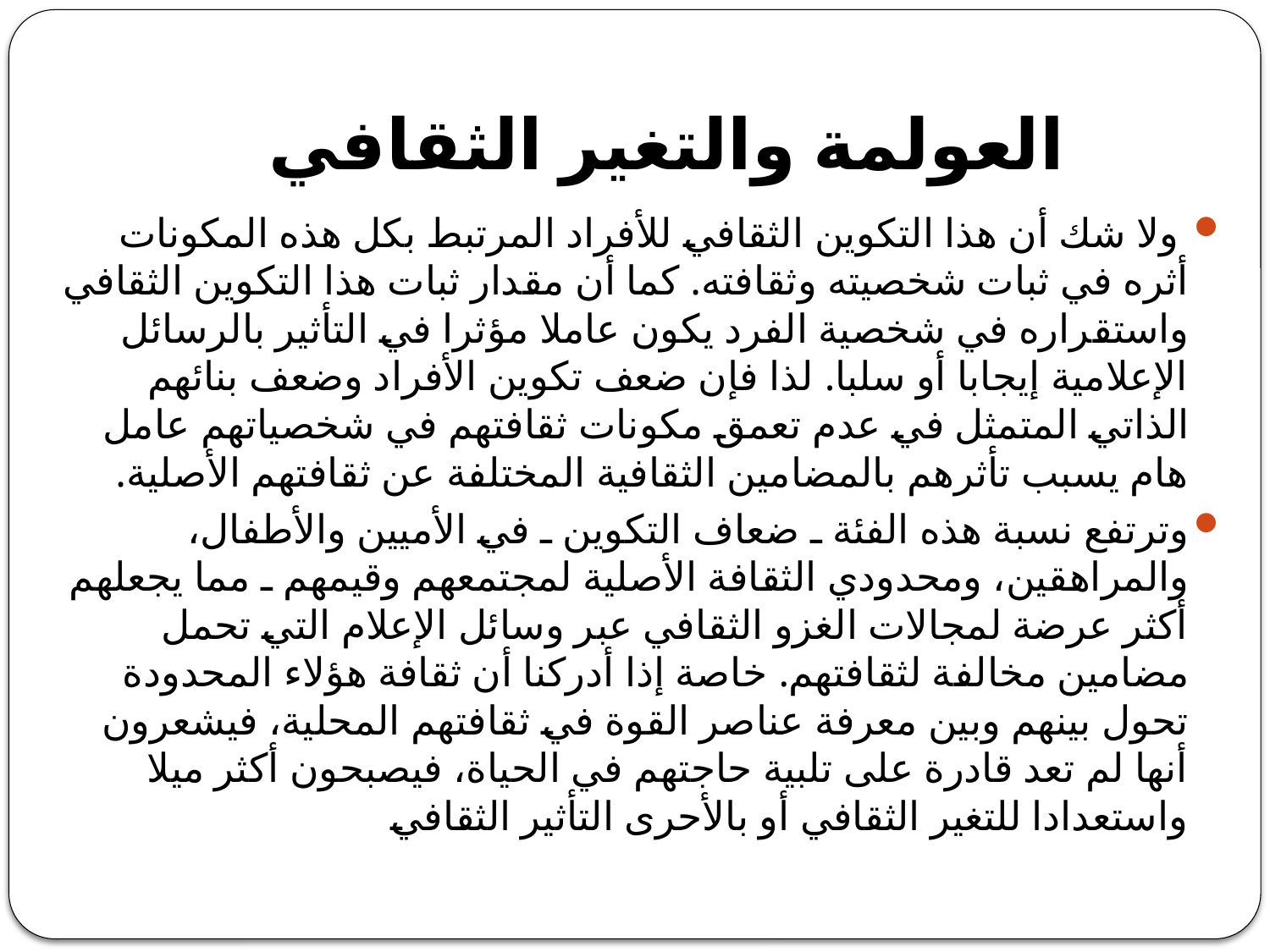

# العولمة والتغير الثقافي
 ولا شك أن هذا التكوين الثقافي للأفراد المرتبط بكل هذه المكونات أثره في ثبات شخصيته وثقافته. كما أن مقدار ثبات هذا التكوين الثقافي واستقراره في شخصية الفرد يكون عاملا مؤثرا في التأثير بالرسائل الإعلامية إيجابا أو سلبا. لذا فإن ضعف تكوين الأفراد وضعف بنائهم الذاتي المتمثل في عدم تعمق مكونات ثقافتهم في شخصياتهم عامل هام يسبب تأثرهم بالمضامين الثقافية المختلفة عن ثقافتهم الأصلية.
وترتفع نسبة هذه الفئة ـ ضعاف التكوين ـ في الأميين والأطفال، والمراهقين، ومحدودي الثقافة الأصلية لمجتمعهم وقيمهم ـ مما يجعلهم أكثر عرضة لمجالات الغزو الثقافي عبر وسائل الإعلام التي تحمل مضامين مخالفة لثقافتهم. خاصة إذا أدركنا أن ثقافة هؤلاء المحدودة تحول بينهم وبين معرفة عناصر القوة في ثقافتهم المحلية، فيشعرون أنها لم تعد قادرة على تلبية حاجتهم في الحياة، فيصبحون أكثر ميلا واستعدادا للتغير الثقافي أو بالأحرى التأثير الثقافي